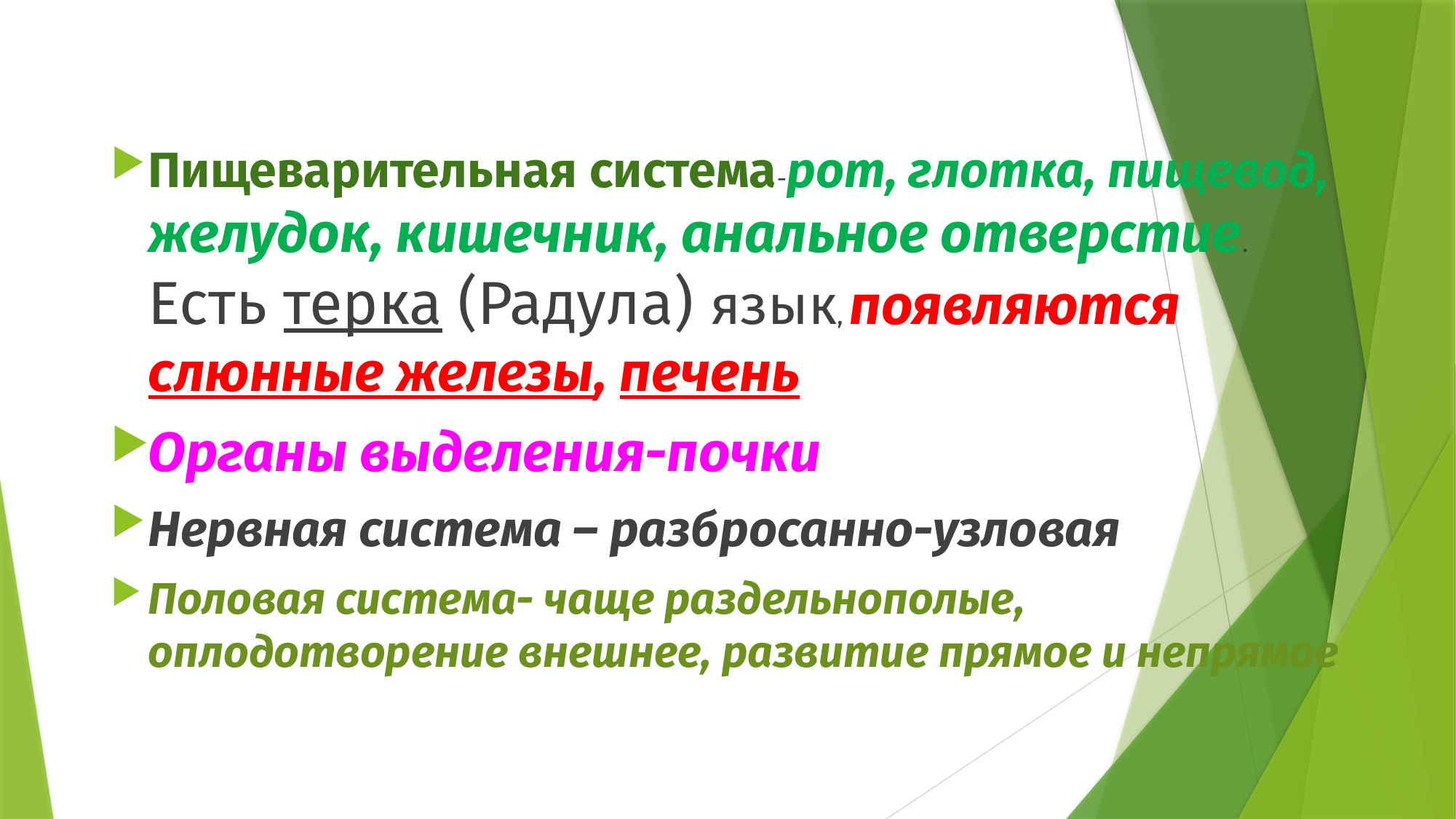

#
Пищеварительная система-рот, глотка, пищевод, желудок, кишечник, анальное отверстие. Есть терка (Радула) язык, появляются слюнные железы, печень
Органы выделения-почки
Нервная система – разбросанно-узловая
Половая система- чаще раздельнополые, оплодотворение внешнее, развитие прямое и непрямое